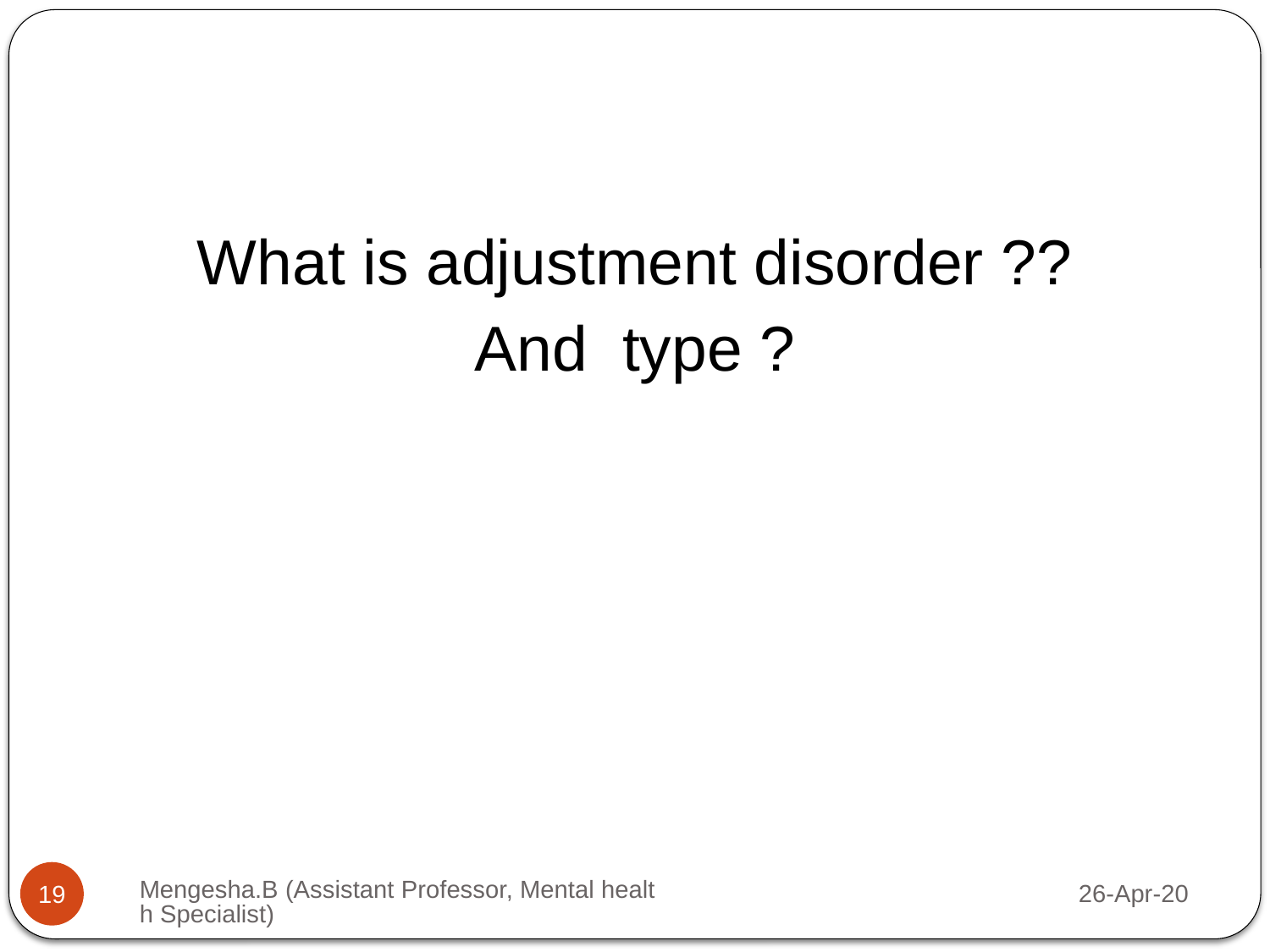

What is adjustment disorder ??
And  type ?
Mengesha.B (Assistant Professor, Mental health Specialist)
26-Apr-20
19